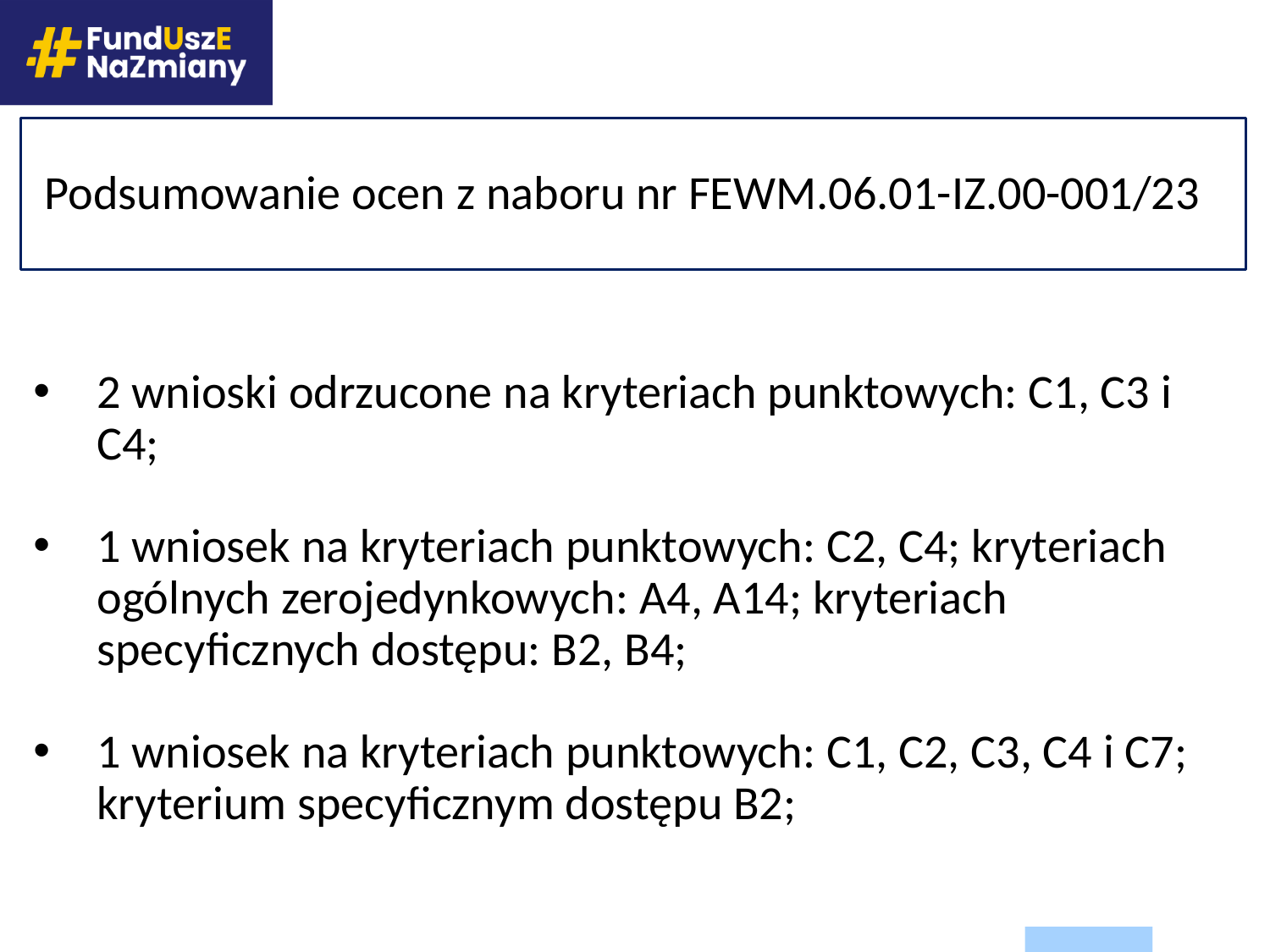

# Podsumowanie ocen z naboru nr FEWM.06.01-IZ.00-001/23
2 wnioski odrzucone na kryteriach punktowych: C1, C3 i C4;

1 wniosek na kryteriach punktowych: C2, C4; kryteriach ogólnych zerojedynkowych: A4, A14; kryteriach specyficznych dostępu: B2, B4;

1 wniosek na kryteriach punktowych: C1, C2, C3, C4 i C7; kryterium specyficznym dostępu B2;